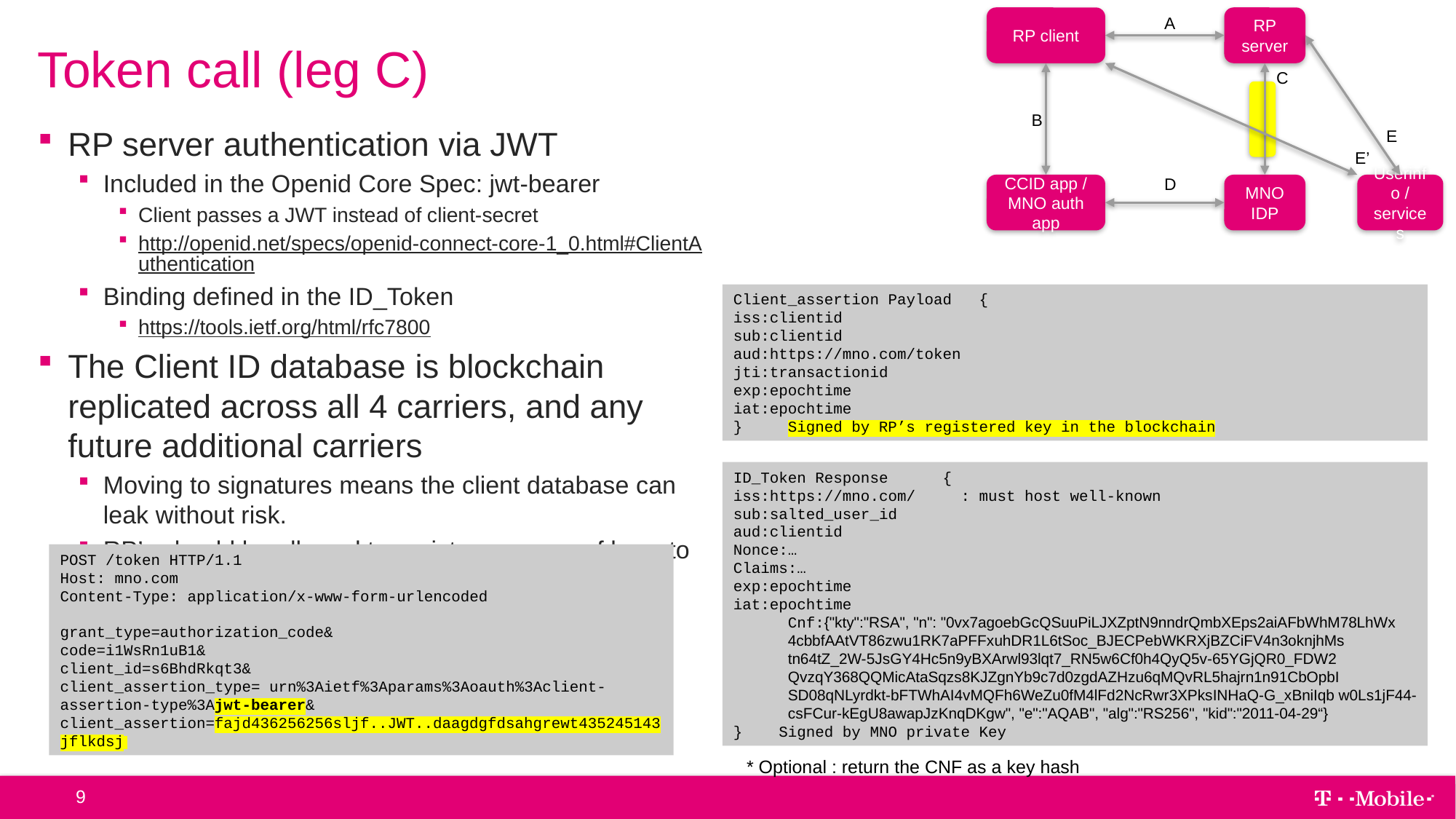

RP client
RP server
A
C
B
E
E’
D
CCID app / MNO auth app
MNO IDP
Userinfo / services
# Token call (leg C)

RP server authentication via JWT
Included in the Openid Core Spec: jwt-bearer
Client passes a JWT instead of client-secret
http://openid.net/specs/openid-connect-core-1_0.html#ClientAuthentication
Binding defined in the ID_Token
https://tools.ietf.org/html/rfc7800
The Client ID database is blockchain replicated across all 4 carriers, and any future additional carriers
Moving to signatures means the client database can leak without risk.
RP’s should be allowed to register an array of keys to support rotation.

Client_assertion Payload   {
iss:clientid
sub:clientid
aud:https://mno.com/token
jti:transactionid
exp:epochtime
iat:epochtime
}     Signed by RP’s registered key in the blockchain
ID_Token Response      {
iss:https://mno.com/     : must host well-known
sub:salted_user_id
aud:clientid
Nonce:…
Claims:…
exp:epochtime
iat:epochtime
Cnf:{"kty":"RSA", "n": "0vx7agoebGcQSuuPiLJXZptN9nndrQmbXEps2aiAFbWhM78LhWx 4cbbfAAtVT86zwu1RK7aPFFxuhDR1L6tSoc_BJECPebWKRXjBZCiFV4n3oknjhMs tn64tZ_2W-5JsGY4Hc5n9yBXArwl93lqt7_RN5w6Cf0h4QyQ5v-65YGjQR0_FDW2 QvzqY368QQMicAtaSqzs8KJZgnYb9c7d0zgdAZHzu6qMQvRL5hajrn1n91CbOpbI SD08qNLyrdkt-bFTWhAI4vMQFh6WeZu0fM4lFd2NcRwr3XPksINHaQ-G_xBniIqb w0Ls1jF44-csFCur-kEgU8awapJzKnqDKgw", "e":"AQAB", "alg":"RS256", "kid":"2011-04-29“}
}    Signed by MNO private Key
POST /token HTTP/1.1
Host: mno.com
Content-Type: application/x-www-form-urlencoded

grant_type=authorization_code&
code=i1WsRn1uB1&
client_id=s6BhdRkqt3&
client_assertion_type= urn%3Aietf%3Aparams%3Aoauth%3Aclient-assertion-type%3Ajwt-bearer&
client_assertion=fajd436256256sljf..JWT..daagdgfdsahgrewt435245143jflkdsj
* Optional : return the CNF as a key hash